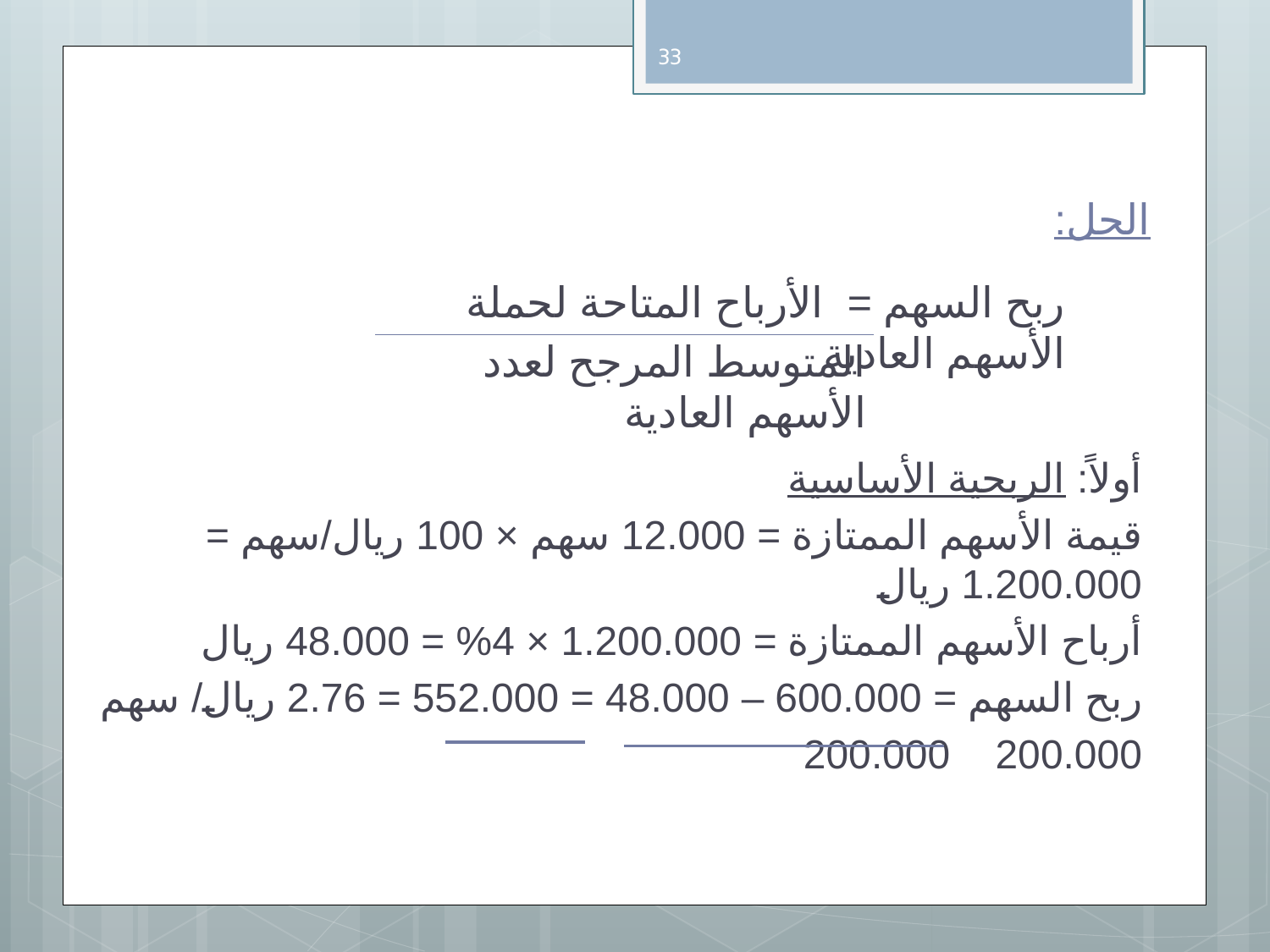

33
# الحل:
ربح السهم =  الأرباح المتاحة لحملة الأسهم العادية
المتوسط المرجح لعدد الأسهم العادية
أولاً: الربحية الأساسية
قيمة الأسهم الممتازة = 12.000 سهم × 100 ريال/سهم = 1.200.000 ريال
أرباح الأسهم الممتازة = 1.200.000 × 4% = 48.000 ريال
ربح السهم = 600.000 – 48.000 = 552.000 = 2.76 ريال/ سهم
		200.000	    200.000